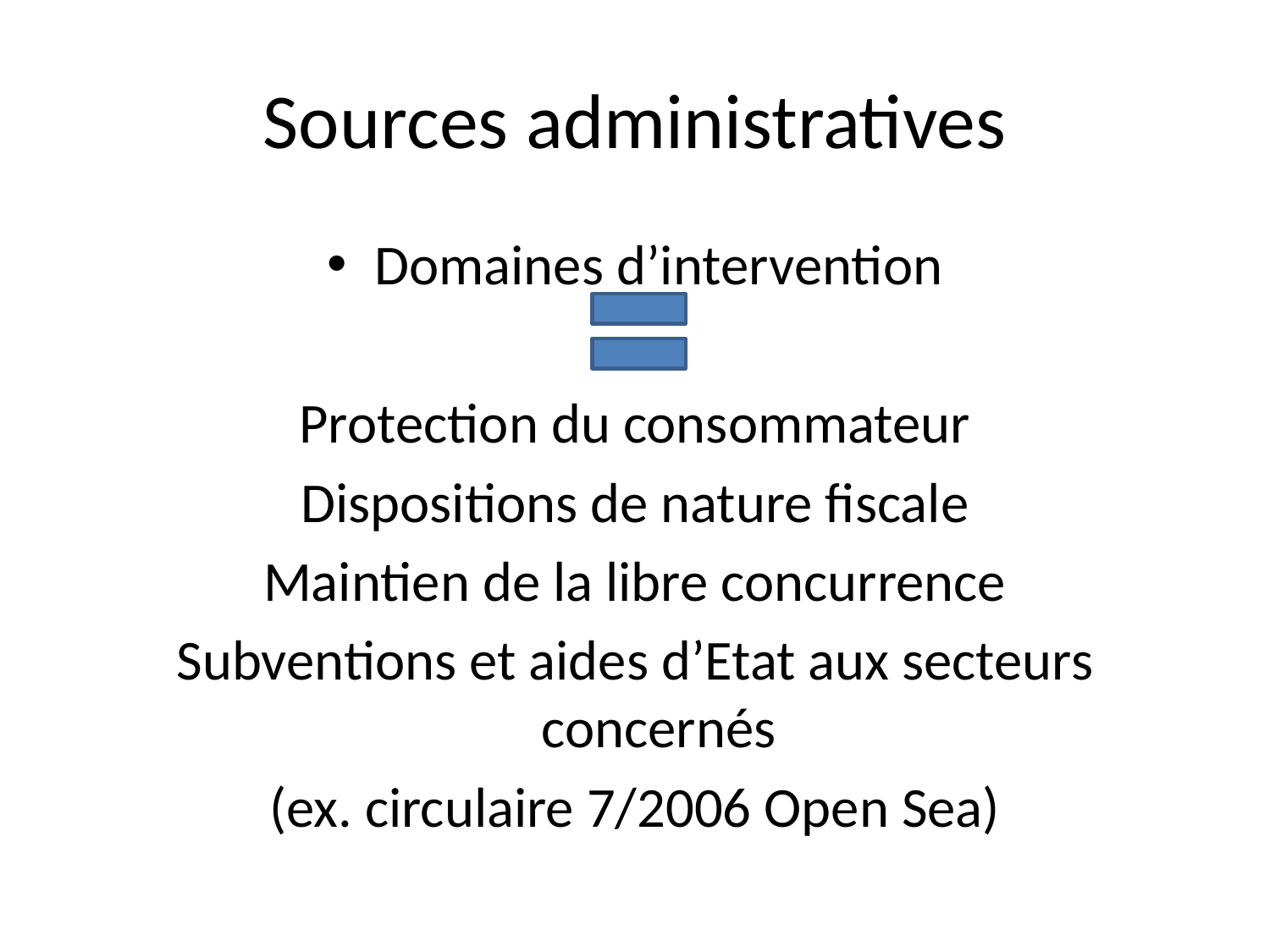

# Sources administratives
Domaines d’intervention

Protection du consommateur
Dispositions de nature fiscale
Maintien de la libre concurrence
Subventions et aides d’Etat aux secteurs concernés
(ex. circulaire 7/2006 Open Sea)